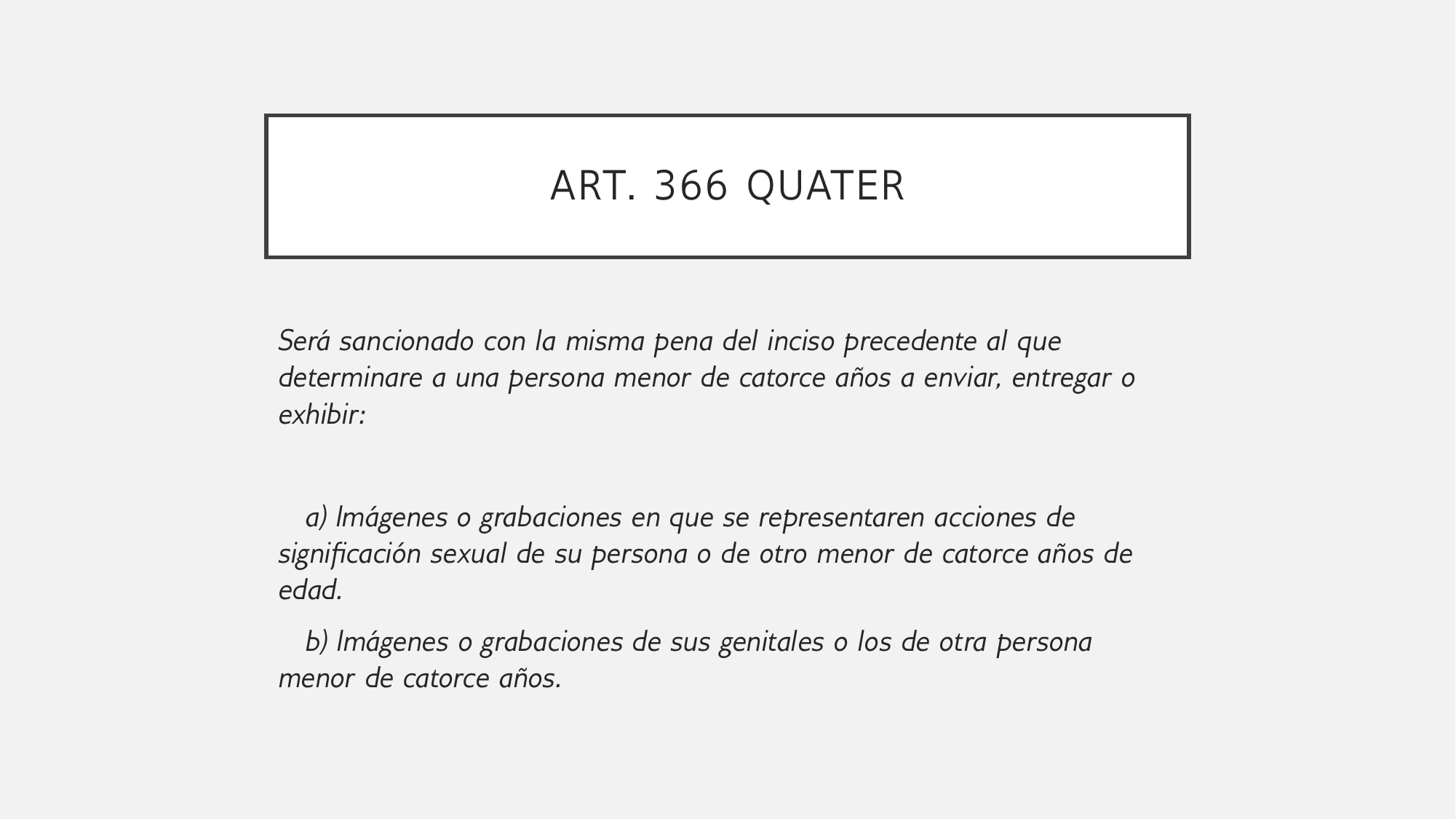

# ART. 366 QUATER
Será sancionado con la misma pena del inciso precedente al que determinare a una persona menor de catorce años a enviar, entregar o exhibir:

   a) Imágenes o grabaciones en que se representaren acciones de significación sexual de su persona o de otro menor de catorce años de edad.
   b) Imágenes o grabaciones de sus genitales o los de otra persona menor de catorce años.